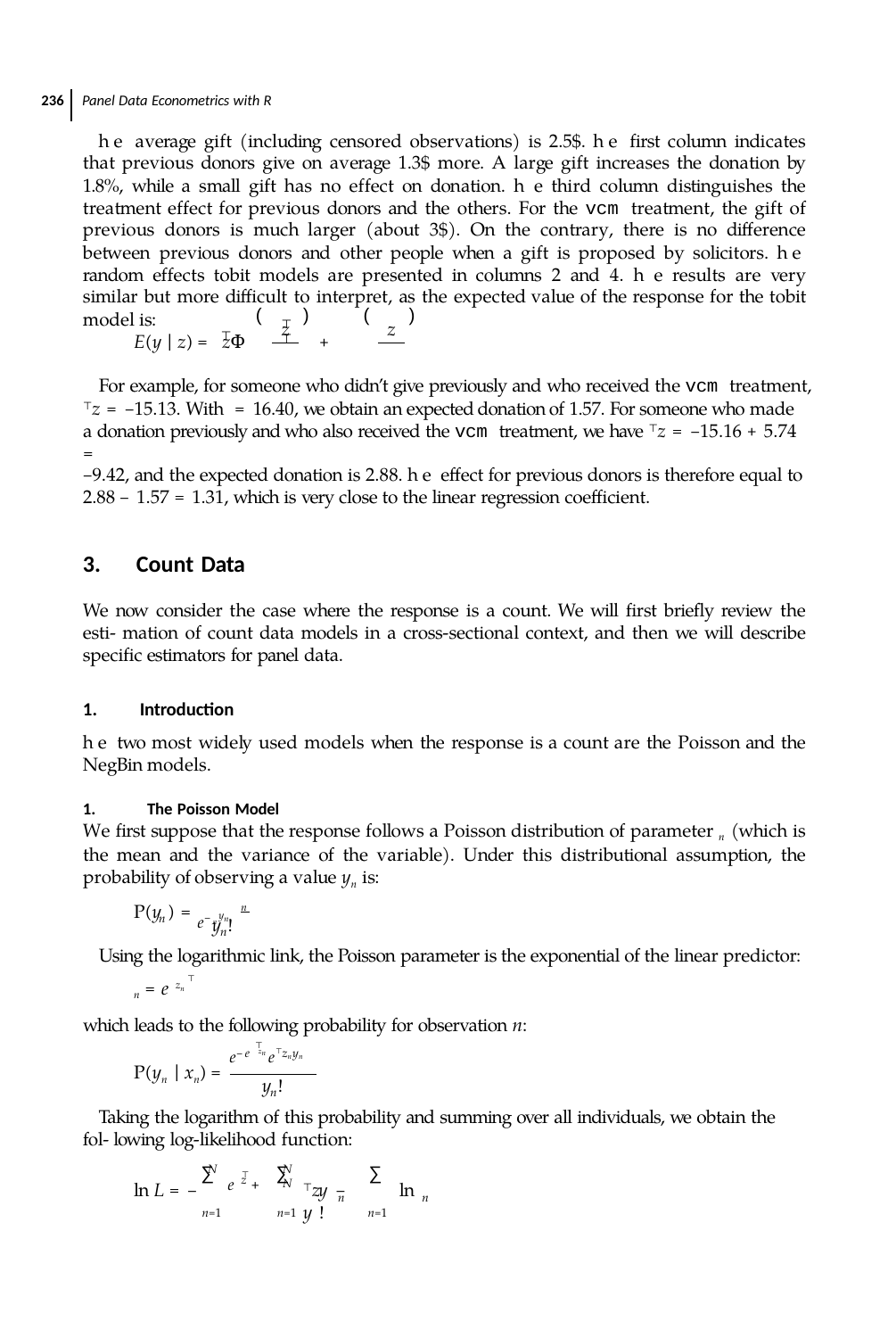

236  Panel Data Econometrics with R

he average gift (including censored observations) is 2.5$. he ﬁrst column indicates that previous donors give on average 1.3$ more. A large gift increases the donation by 1.8%, while a small gift has no effect on donation. he third column distinguishes the treatment effect for previous donors and the others. For the vcm treatment, the gift of previous donors is much larger (about 3$). On the contrary, there is no difference between previous donors and other people when a gift is proposed by solicitors. he random effects tobit models are presented in columns 2 and 4. he results are very similar but more diﬃcult to interpret, as the expected value of the response for the tobit model is:

(	)	(	)
⊤	⊤
 z
 z
⊤
+
E(y | z) =  zΦ

For example, for someone who didn’t give previously and who received the vcm treatment,
⊤z = –15.13. With  = 16.40, we obtain an expected donation of 1.57. For someone who made a donation previously and who also received the vcm treatment, we have ⊤z = –15.16 + 5.74 =
–9.42, and the expected donation is 2.88. he effect for previous donors is therefore equal to
2.88 – 1.57 = 1.31, which is very close to the linear regression coeﬃcient.

Count Data

We now consider the case where the response is a count. We will ﬁrst briefly review the esti- mation of count data models in a cross-sectional context, and then we will describe speciﬁc estimators for panel data.

Introduction
he two most widely used models when the response is a count are the Poisson and the NegBin models.

The Poisson Model
We ﬁrst suppose that the response follows a Poisson distribution of parameter n  (which is the mean and the variance of the variable). Under this distributional assumption, the probability of observing a value yn  is:
e–n yn
P(y ) = 	n
n
y !
n
Using the logarithmic link, the Poisson parameter is the exponential of the linear predictor:
⊤
n = e zn
which leads to the following probability for observation n:
⊤
e–e zn e⊤znyn
P(yn | xn) =
y !

n
Taking the logarithm of this probability and summing over all individuals, we obtain the fol- lowing log-likelihood function:
N
N	N
∑
∑	∑

⊤
e z +
⊤zy –	ln y !
ln L = –
n	n
n=1
n=1
n=1